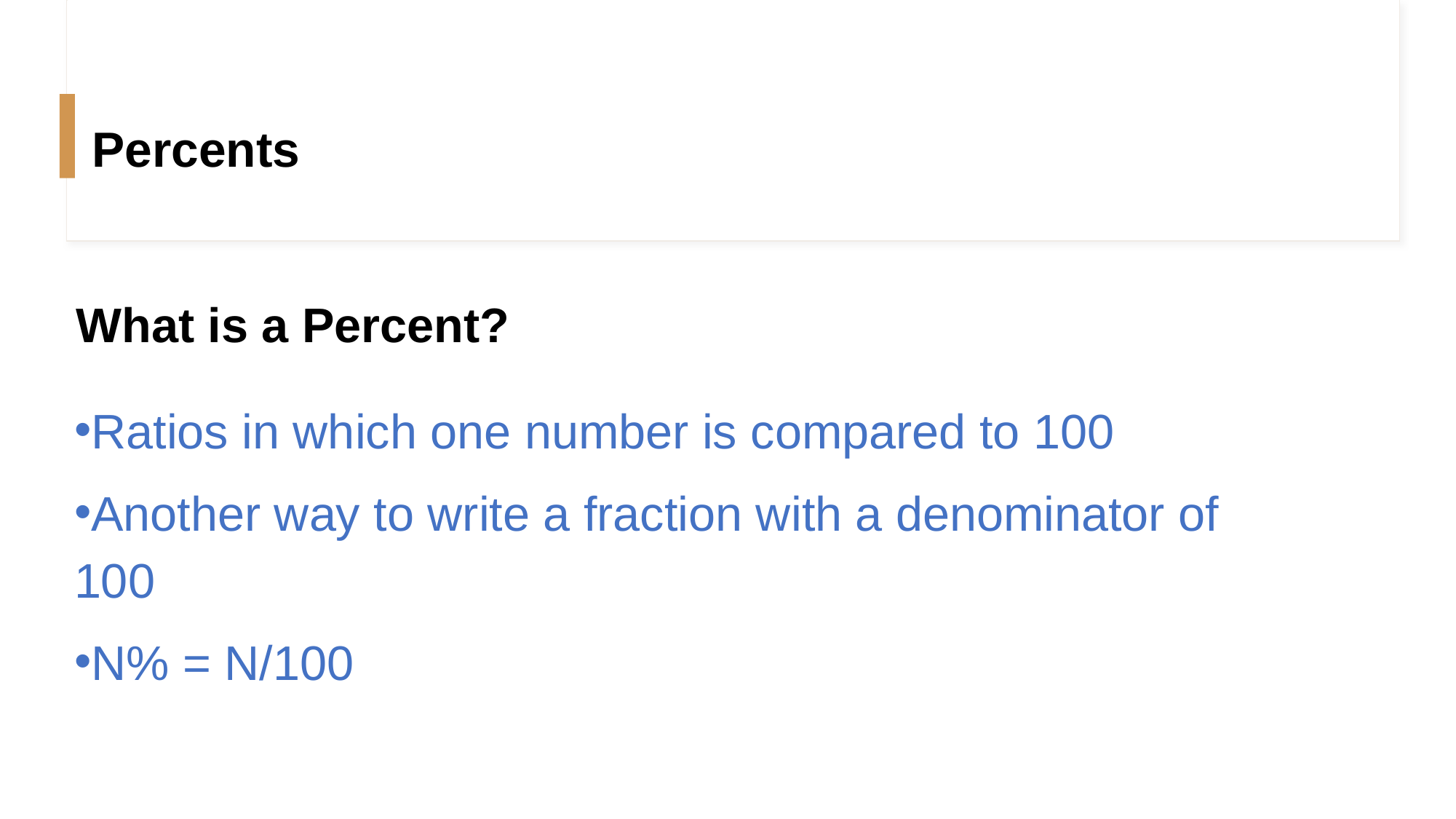

# Percents

Ratios in which one number is compared to 100
Another way to write a fraction with a denominator of 100
N% = N/100

What is a Percent?